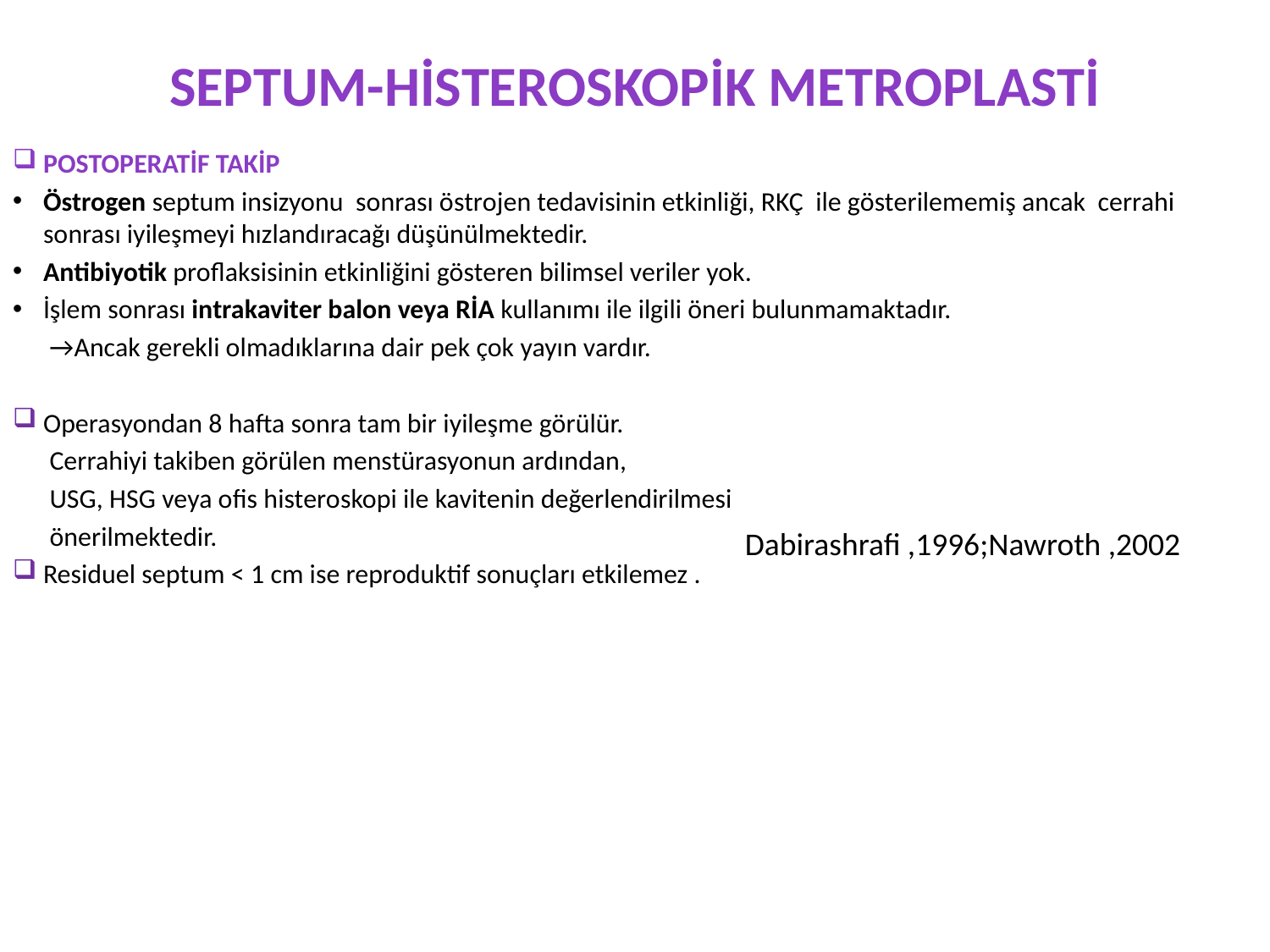

# SEPTUM-HİSTEROSKOPİK METROPLASTİ

POSTOPERATİF TAKİP
Östrogen septum insizyonu  sonrası östrojen tedavisinin etkinliği, RKÇ  ile gösterilememiş ancak  cerrahi sonrası iyileşmeyi hızlandıracağı düşünülmektedir.
Antibiyotik proflaksisinin etkinliğini gösteren bilimsel veriler yok.
İşlem sonrası intrakaviter balon veya RİA kullanımı ile ilgili öneri bulunmamaktadır.
      →Ancak gerekli olmadıklarına dair pek çok yayın vardır.

Operasyondan 8 hafta sonra tam bir iyileşme görülür.
      Cerrahiyi takiben görülen menstürasyonun ardından,
      USG, HSG veya ofis histeroskopi ile kavitenin değerlendirilmesi
      önerilmektedir.
Residuel septum ˂ 1 cm ise reproduktif sonuçları etkilemez .

        Dabirashrafi ,1996;Nawroth ,2002